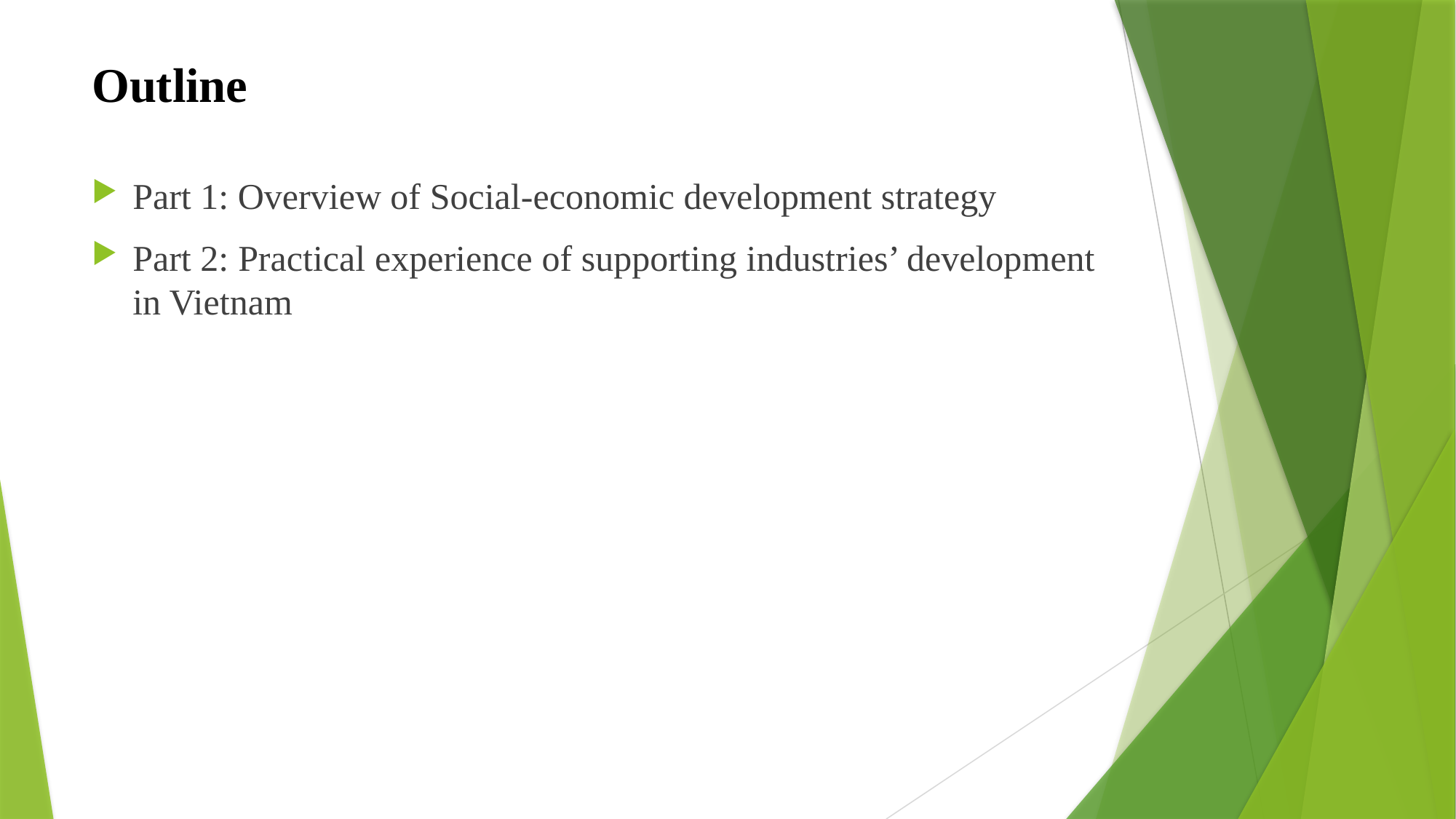

# Outline
Part 1: Overview of Social-economic development strategy
Part 2: Practical experience of supporting industries’ development in Vietnam